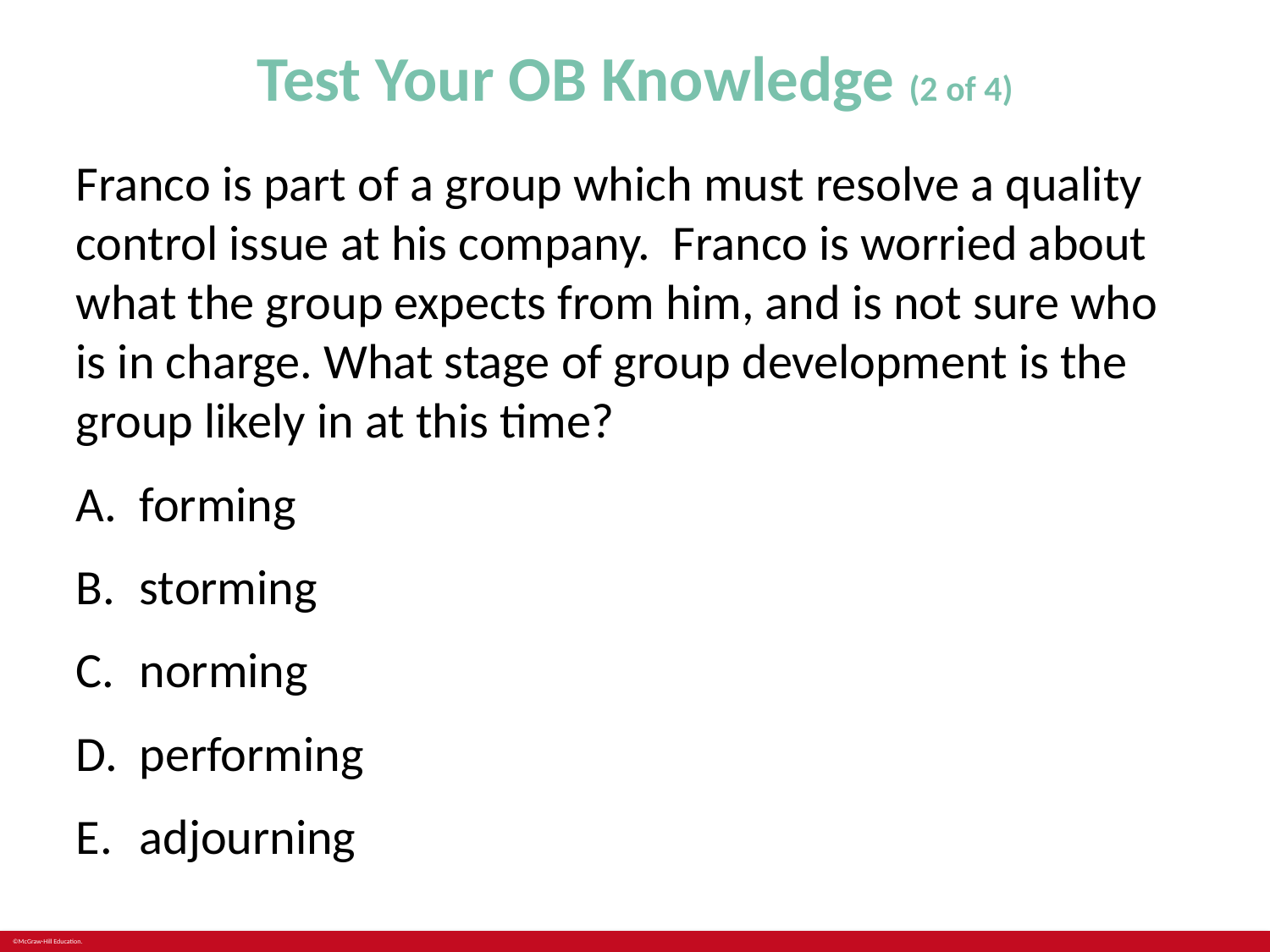

# Test Your OB Knowledge (2 of 4)
Franco is part of a group which must resolve a quality control issue at his company.  Franco is worried about what the group expects from him, and is not sure who is in charge. What stage of group development is the group likely in at this time?
forming
storming
norming
performing
adjourning